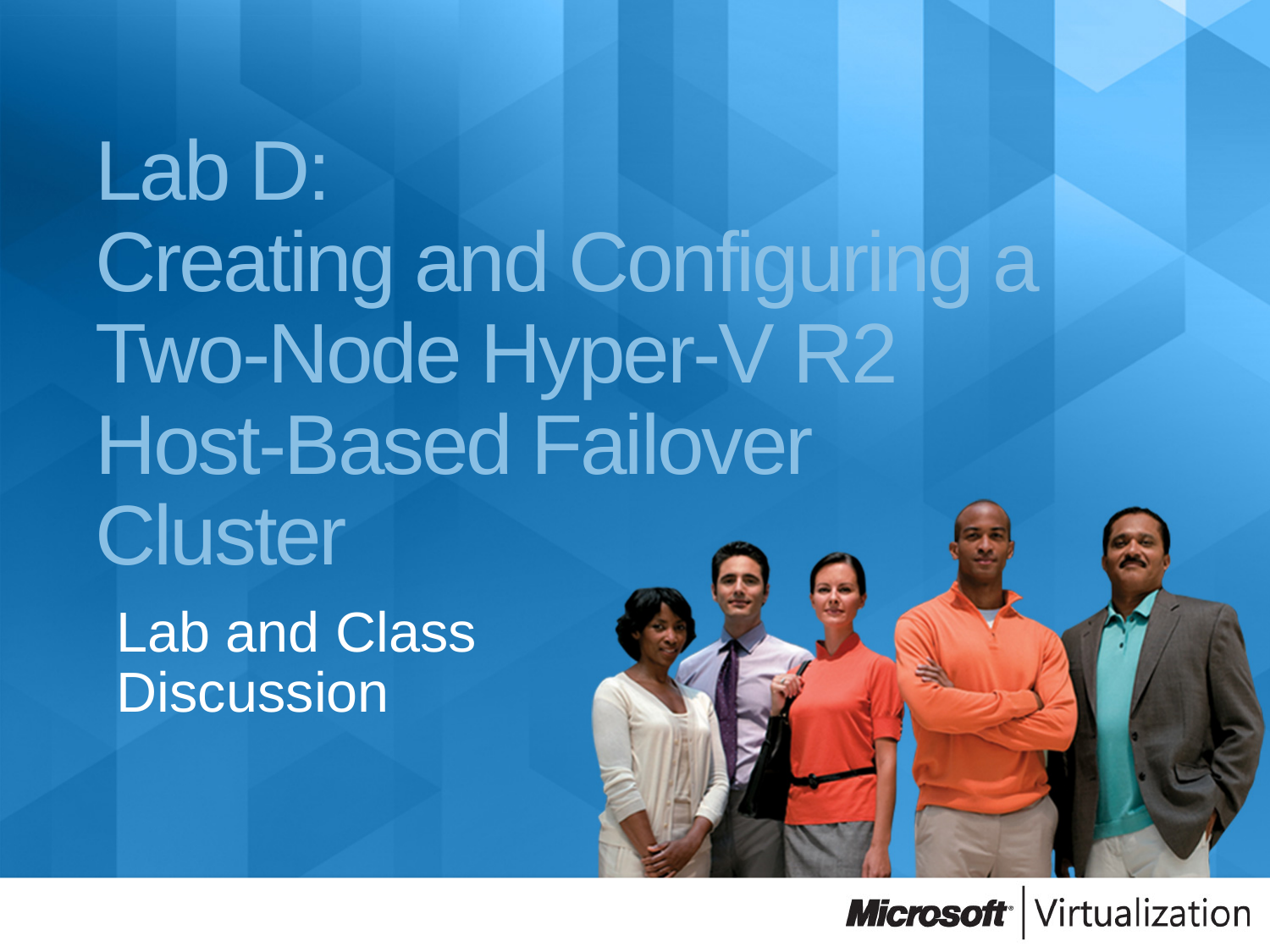

# Lab D: Creating and Configuring a Two-Node Hyper-V R2 Host-Based Failover Cluster
Lab and Class Discussion